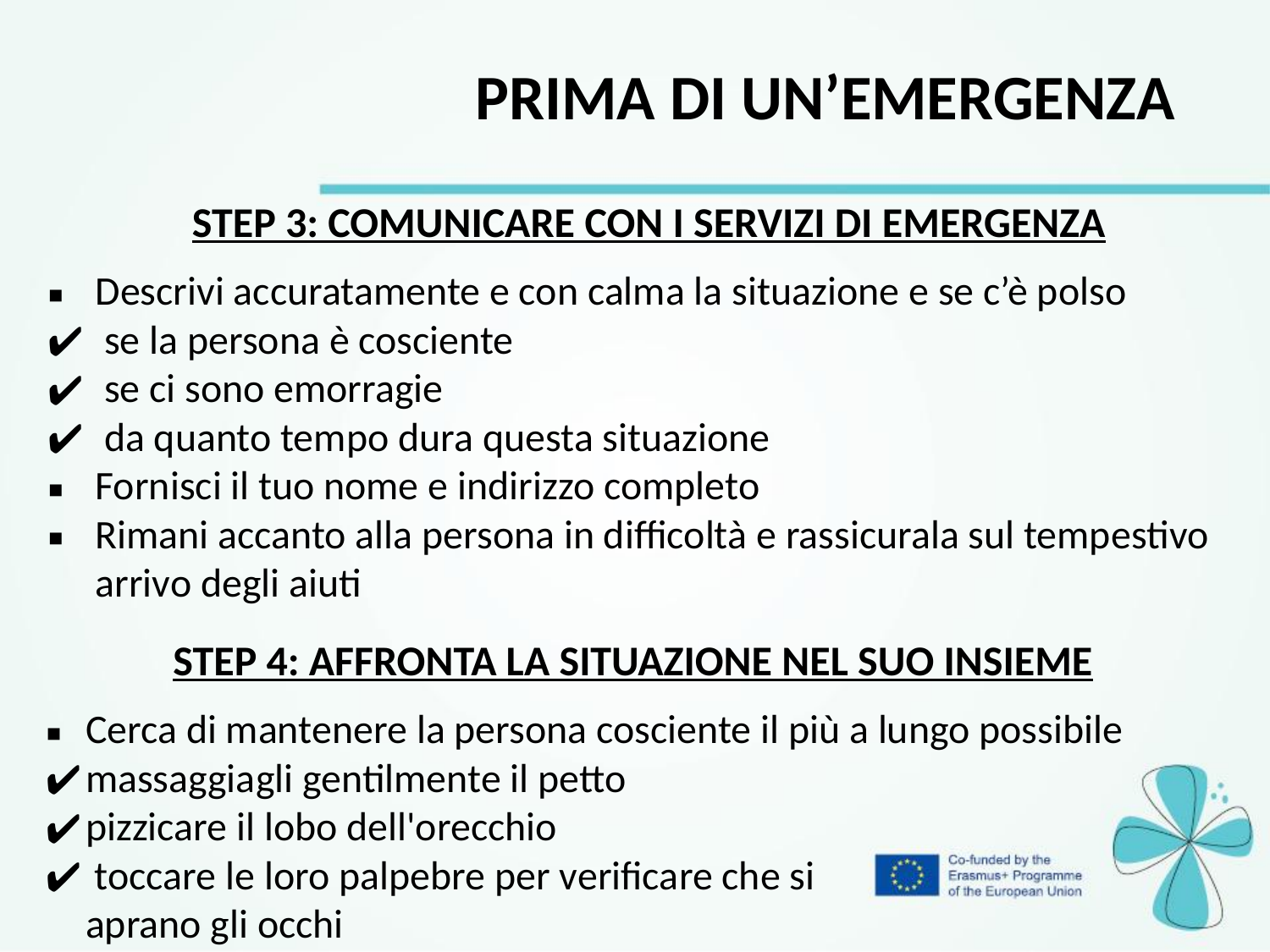

Prima di un’emergenza
STEP 3: COMUNICARE CON I SERVIZI DI EMERGENZA

Descrivi accuratamente e con calma la situazione e se c’è polso
 se la persona è cosciente
 se ci sono emorragie
 da quanto tempo dura questa situazione
Fornisci il tuo nome e indirizzo completo
Rimani accanto alla persona in difficoltà e rassicurala sul tempestivo arrivo degli aiuti
STEP 4: AFFRONTA LA SITUAZIONE NEL SUO INSIEME

Cerca di mantenere la persona cosciente il più a lungo possibile
massaggiagli gentilmente il petto
pizzicare il lobo dell'orecchio
 toccare le loro palpebre per verificare che si
aprano gli occhi